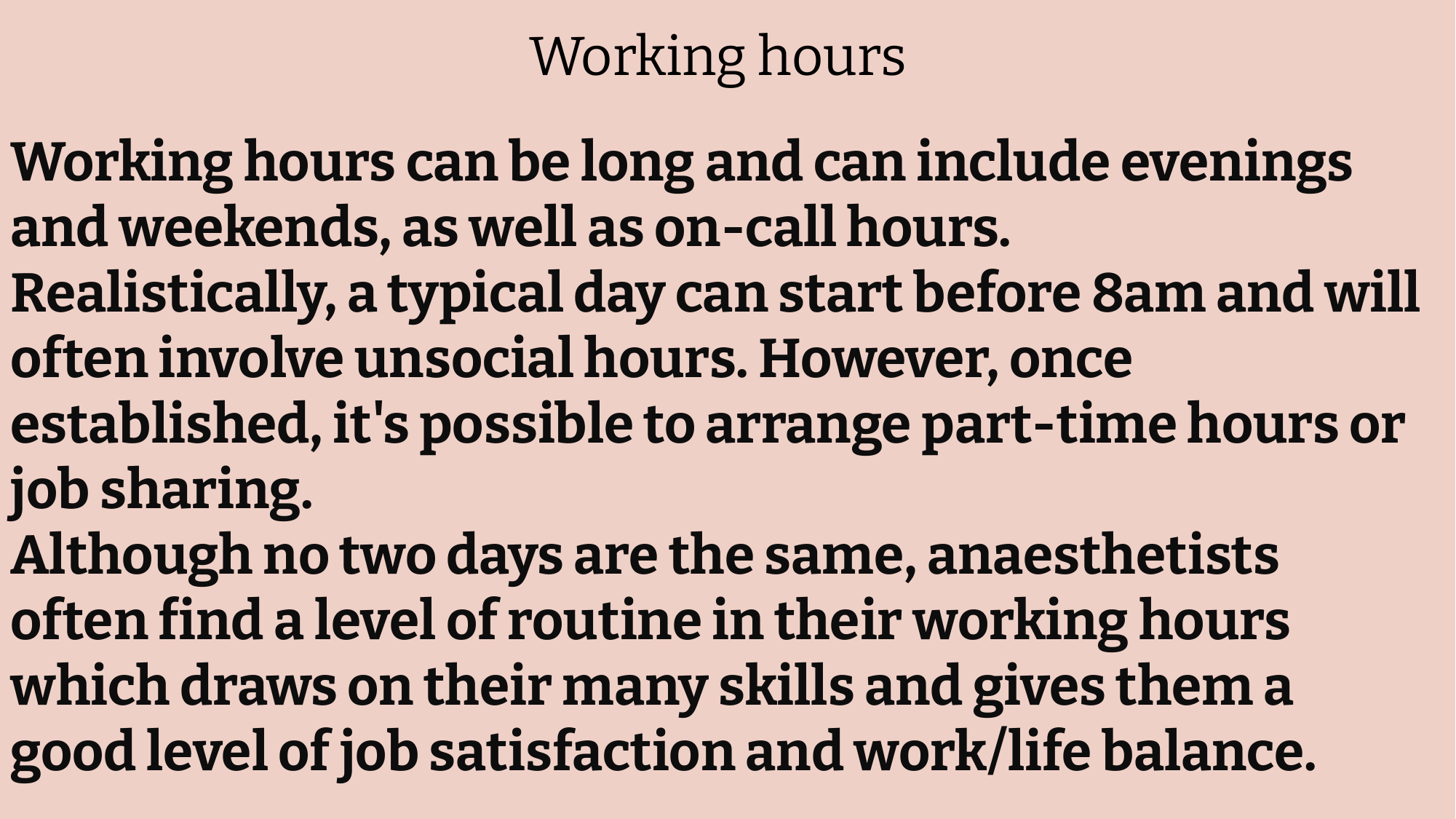

Working hours

Working hours can be long and can include evenings and weekends, as well as on-call hours.
Realistically, a typical day can start before 8am and will often involve unsocial hours. However, once established, it's possible to arrange part-time hours or job sharing.
Although no two days are the same, anaesthetists often find a level of routine in their working hours which draws on their many skills and gives them a good level of job satisfaction and work/life balance.